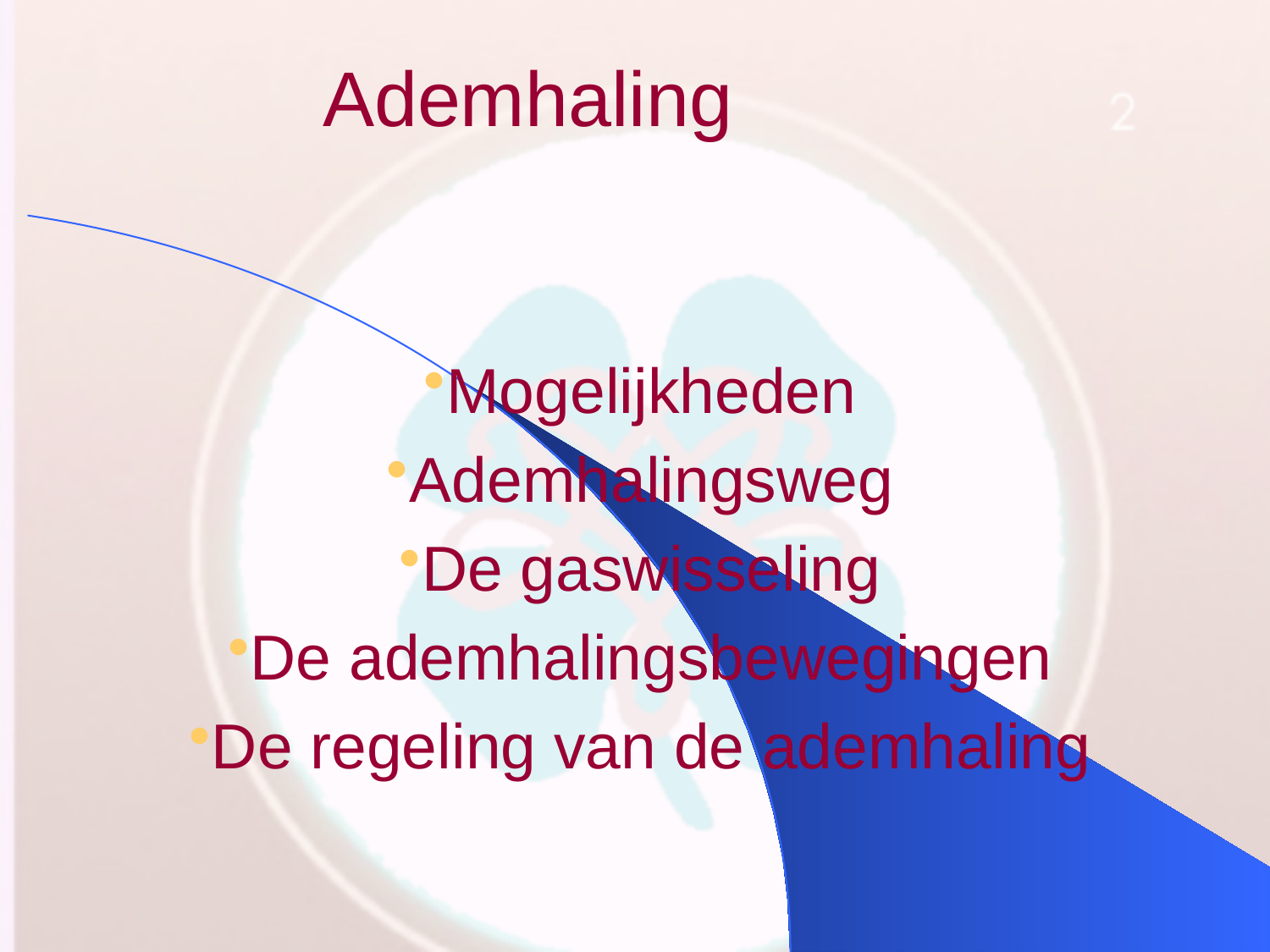

# Ademhaling
Mogelijkheden
Ademhalingsweg
De gaswisseling
De ademhalingsbewegingen
De regeling van de ademhaling